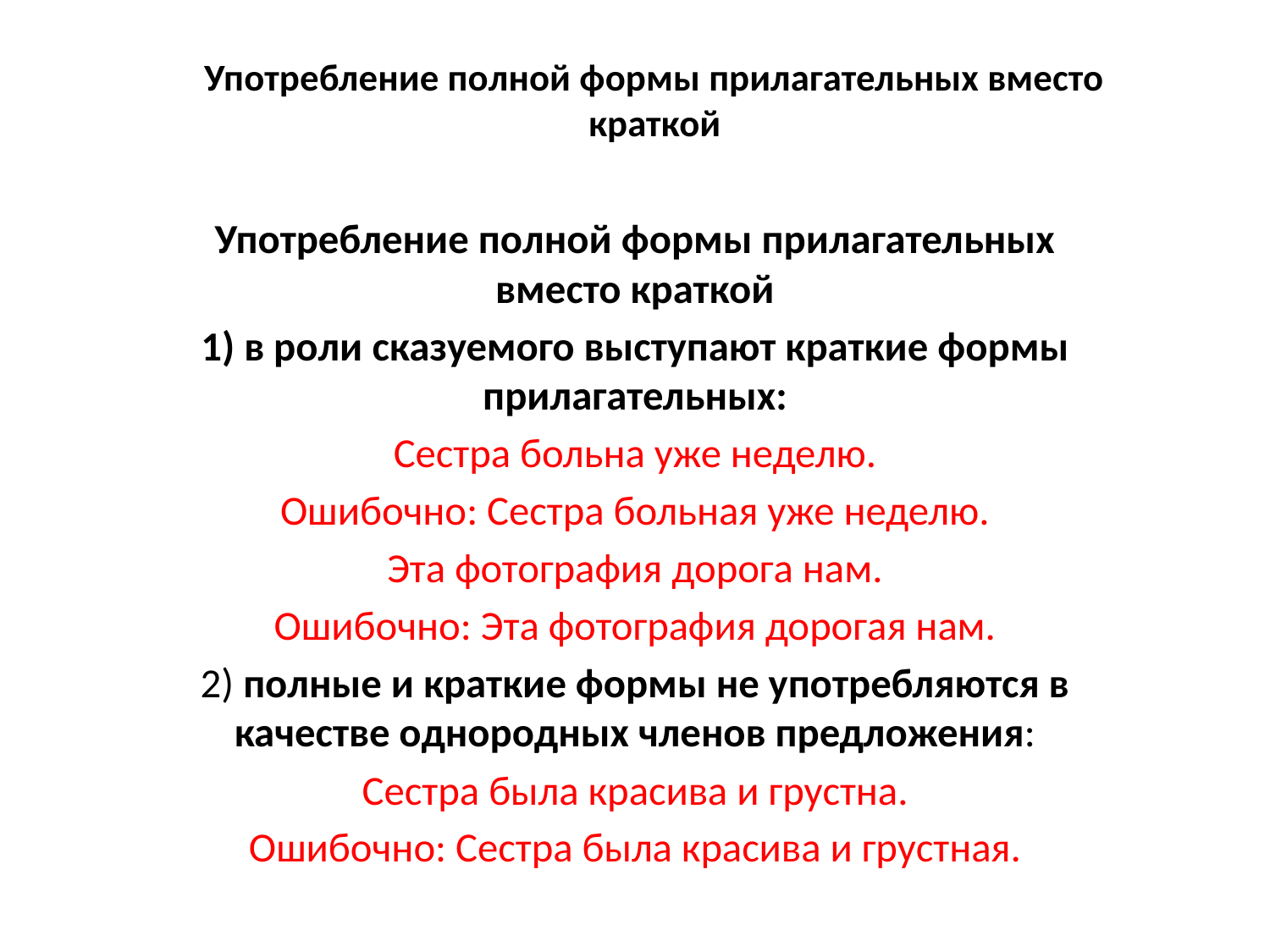

# Употребление полной формы прилагательных вместо краткой
Употребление полной формы прилагательных вместо краткой
1) в роли сказуемого выступают краткие формы прилагательных:
Сестра больна уже неделю.
Ошибочно: Сестра больная уже неделю.
Эта фотография дорога нам.
Ошибочно: Эта фотография дорогая нам.
2) полные и краткие формы не употребляются в качестве однородных членов предложения:
Сестра была красива и грустна.
Ошибочно: Сестра была красива и грустная.